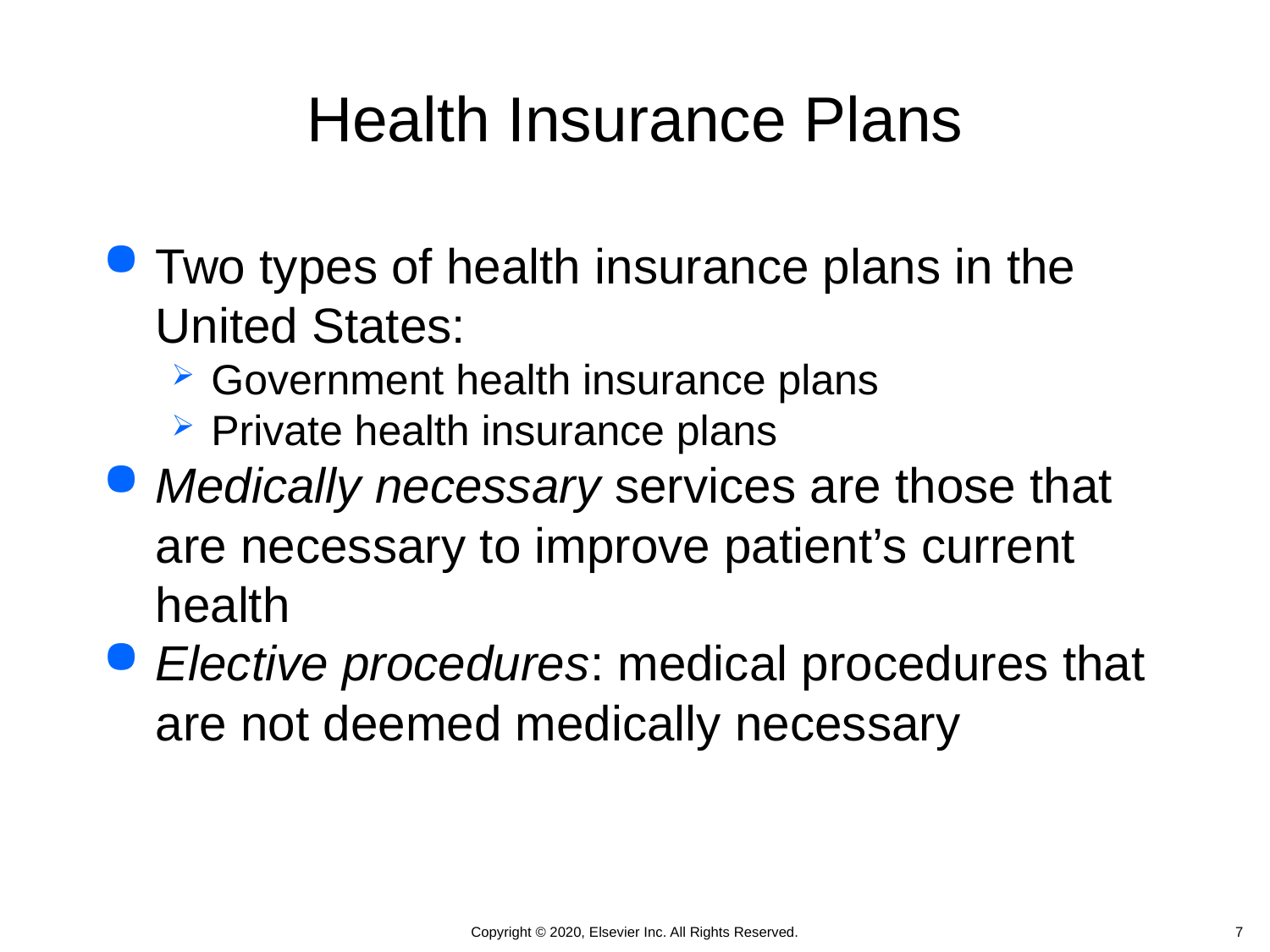

# Health Insurance Plans
Two types of health insurance plans in the United States:
Government health insurance plans
Private health insurance plans
Medically necessary services are those that are necessary to improve patient’s current health
Elective procedures: medical procedures that are not deemed medically necessary
 7